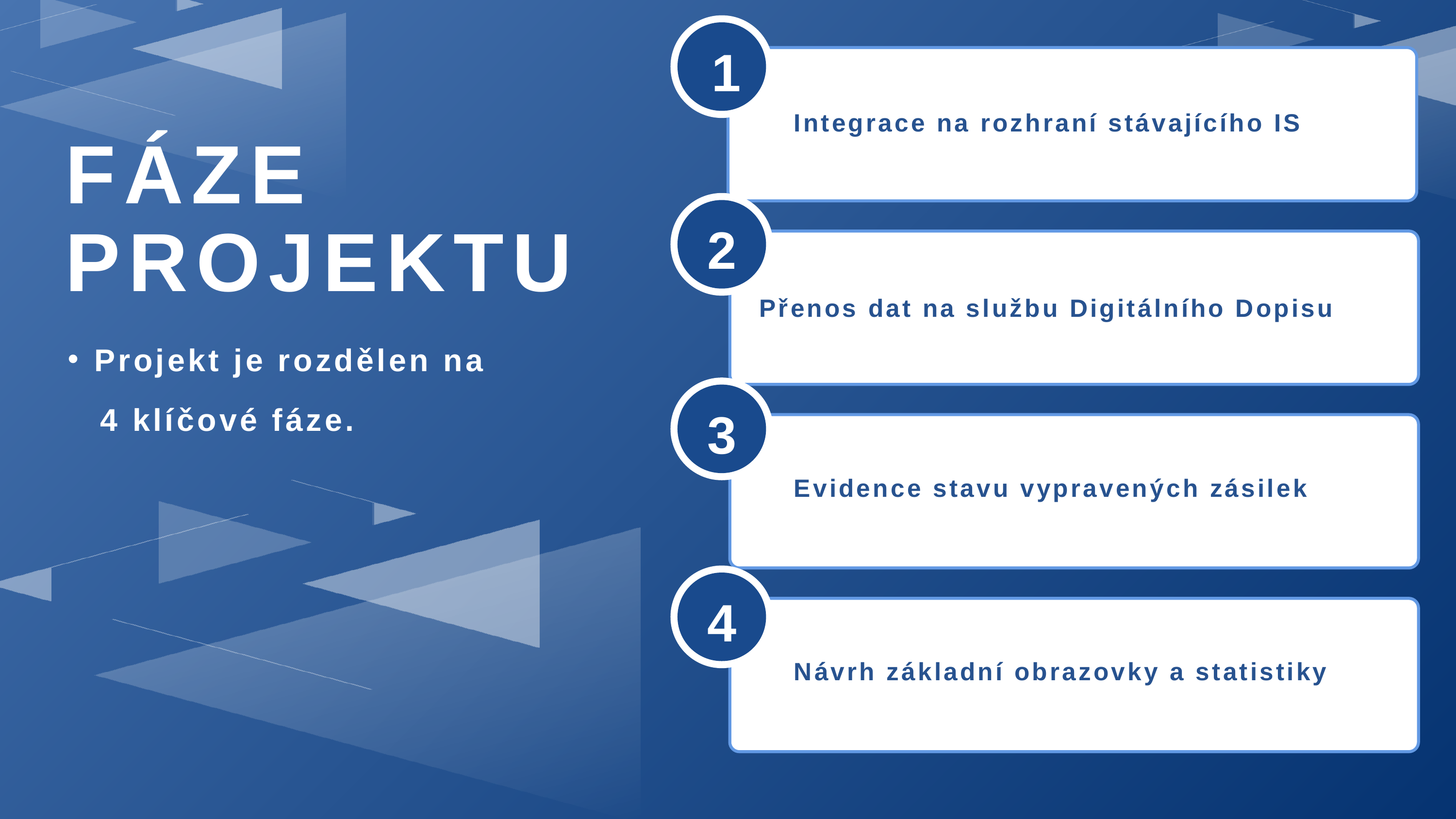

1

Integrace na rozhraní stávajícího IS
FÁZE PROJEKTU

2

Přenos dat na službu Digitálního Dopisu
Projekt je rozdělen na
     4 klíčové fáze.

3

Evidence stavu vypravených zásilek

4

Návrh základní obrazovky a statistiky